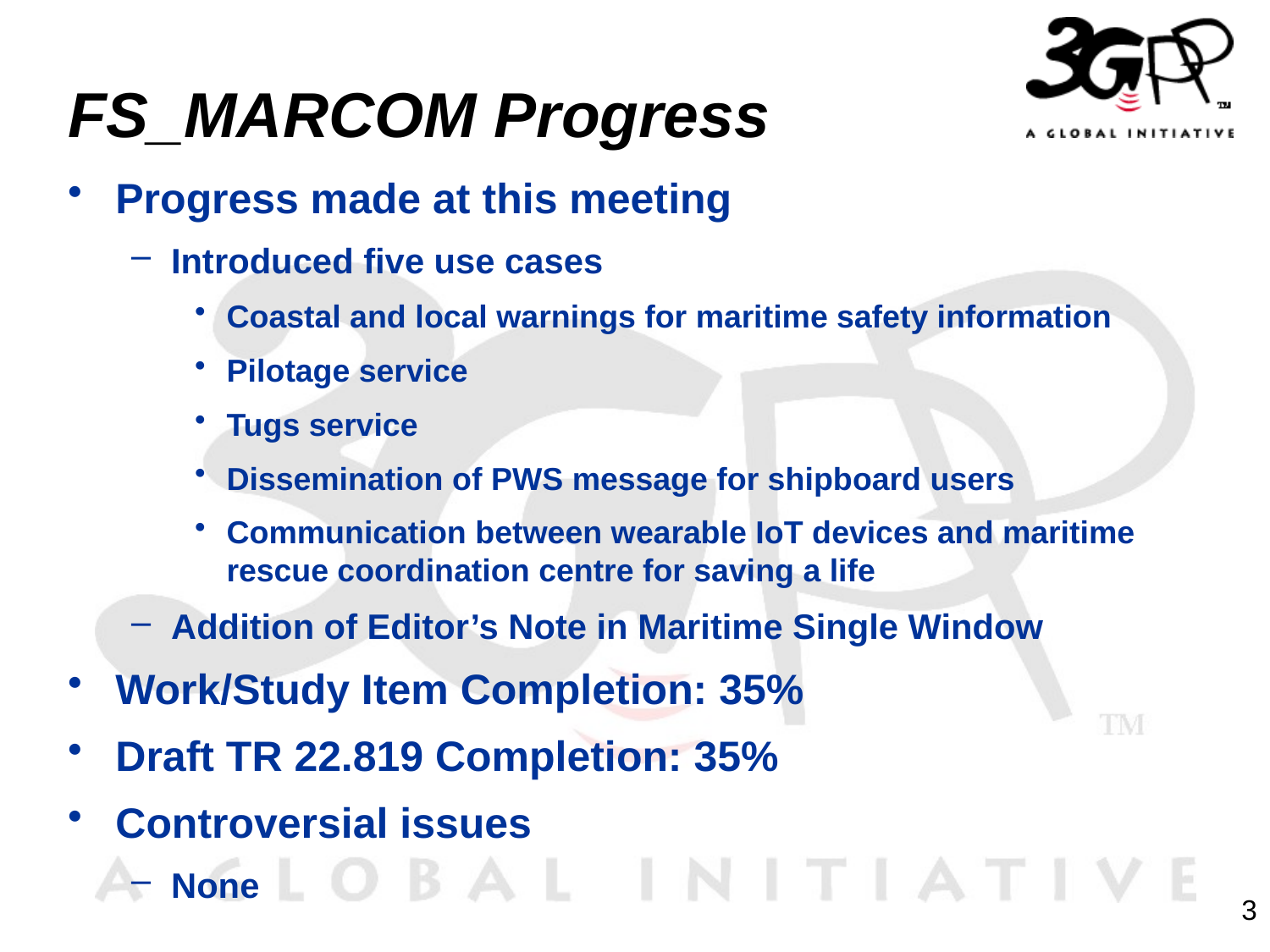

# FS_MARCOM Progress
Progress made at this meeting
Introduced five use cases
Coastal and local warnings for maritime safety information
Pilotage service
Tugs service
Dissemination of PWS message for shipboard users
Communication between wearable IoT devices and maritime rescue coordination centre for saving a life
Addition of Editor’s Note in Maritime Single Window
Work/Study Item Completion: 35%
Draft TR 22.819 Completion: 35%
Controversial issues
None
3